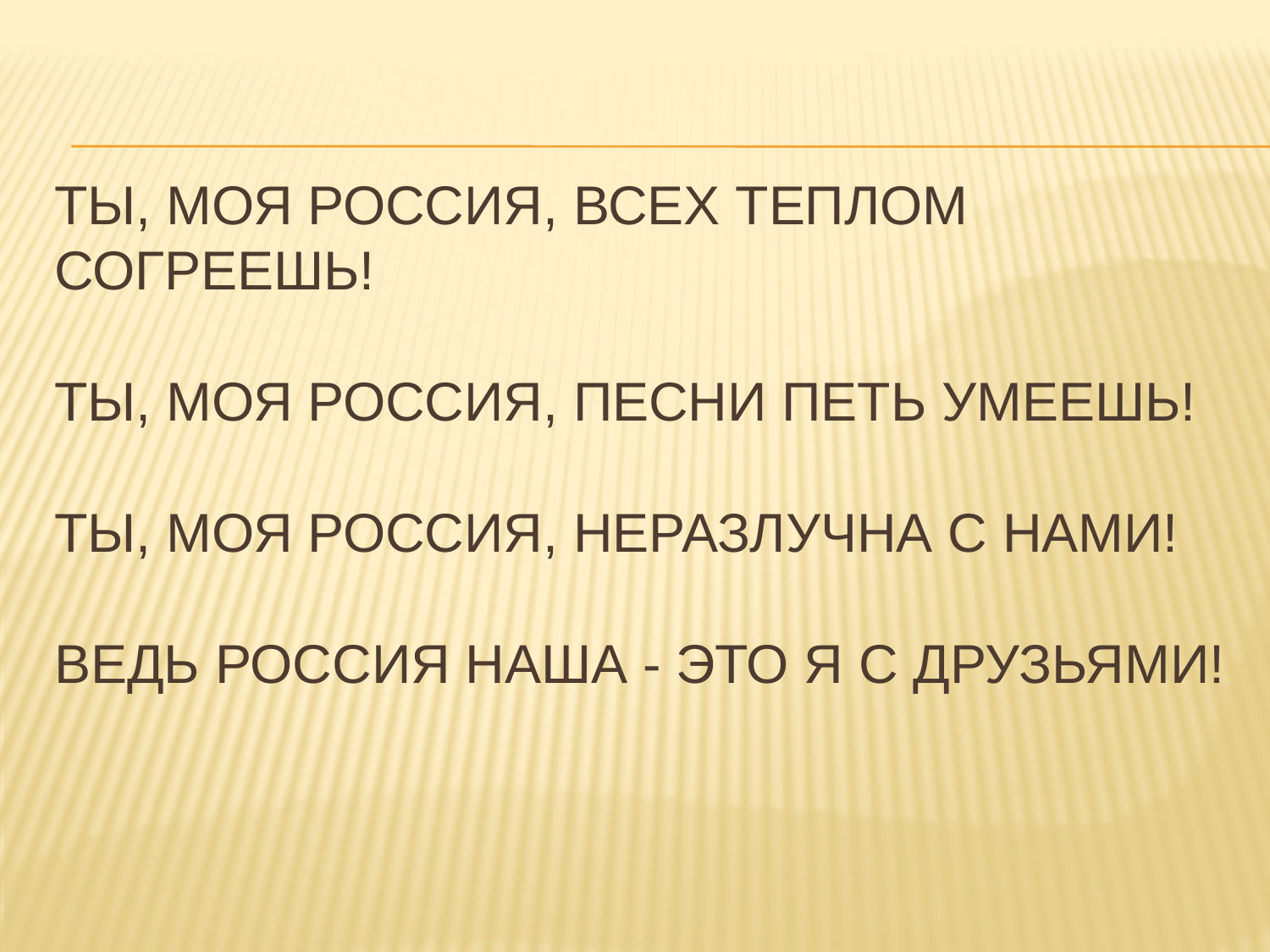

# Ты, моя Россия, всех теплом согреешь! Ты, моя Россия, песни петь умеешь! Ты, моя Россия, неразлучна с нами! Ведь Россия наша - это я с друзьями!